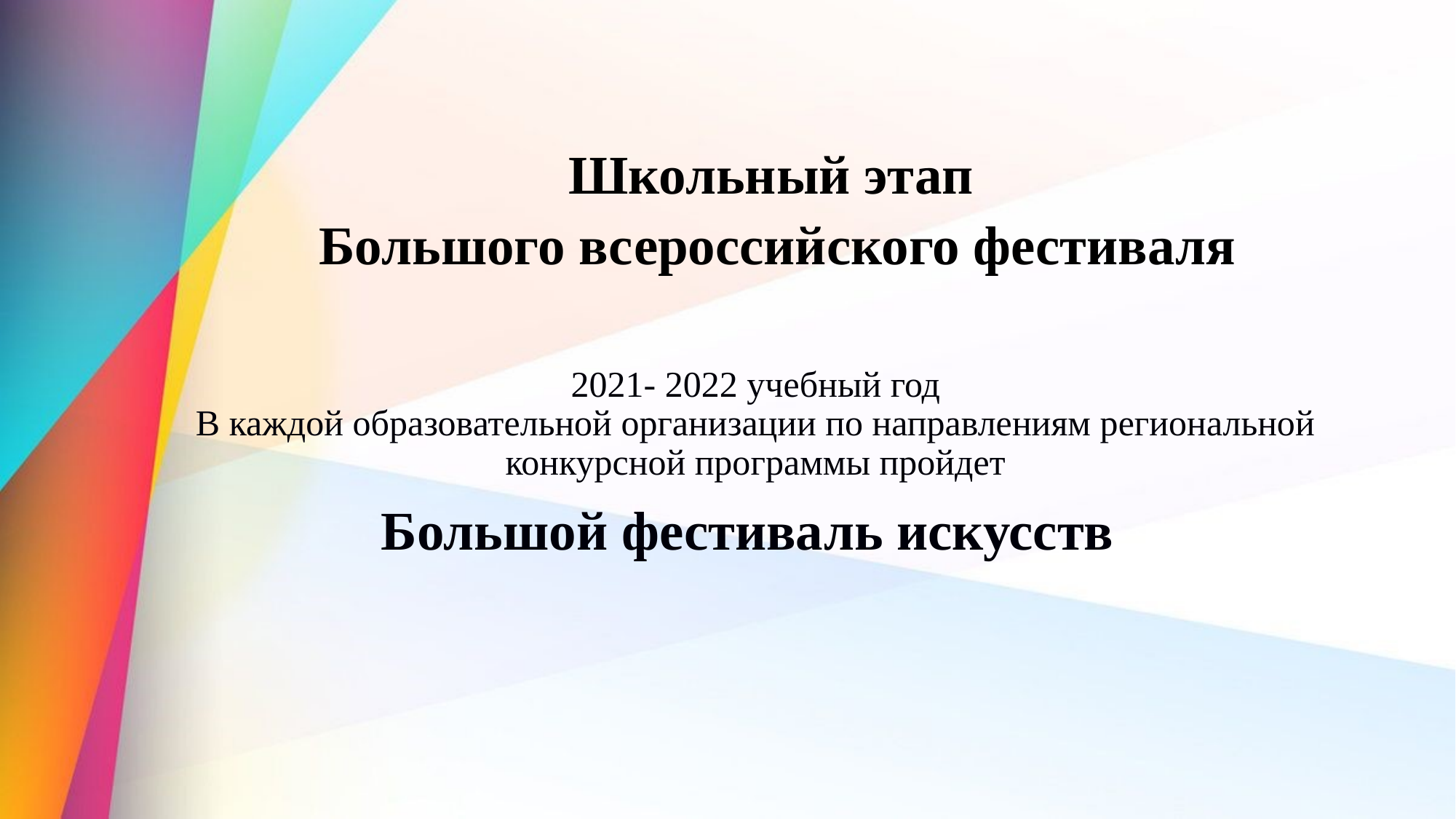

Школьный этап
Большого всероссийского фестиваля
2021- 2022 учебный год
В каждой образовательной организации по направлениям региональной конкурсной программы пройдет

Большой фестиваль искусств